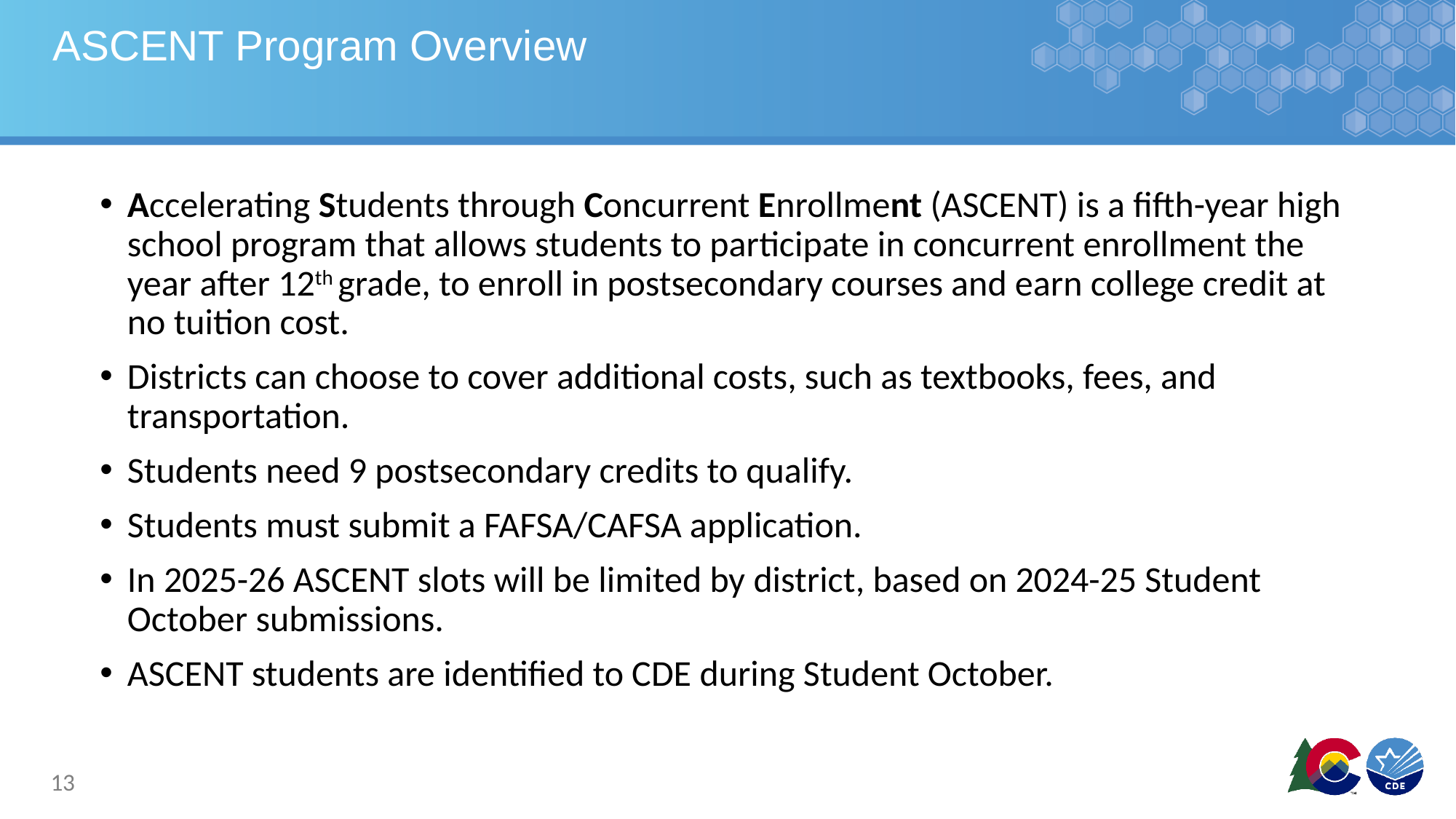

# ASCENT Program Overview
Accelerating Students through Concurrent Enrollment (ASCENT) is a fifth-year high school program that allows students to participate in concurrent enrollment the year after 12th grade, to enroll in postsecondary courses and earn college credit at no tuition cost.
Districts can choose to cover additional costs, such as textbooks, fees, and transportation.
Students need 9 postsecondary credits to qualify.
Students must submit a FAFSA/CAFSA application.
In 2025-26 ASCENT slots will be limited by district, based on 2024-25 Student October submissions.
ASCENT students are identified to CDE during Student October.
13